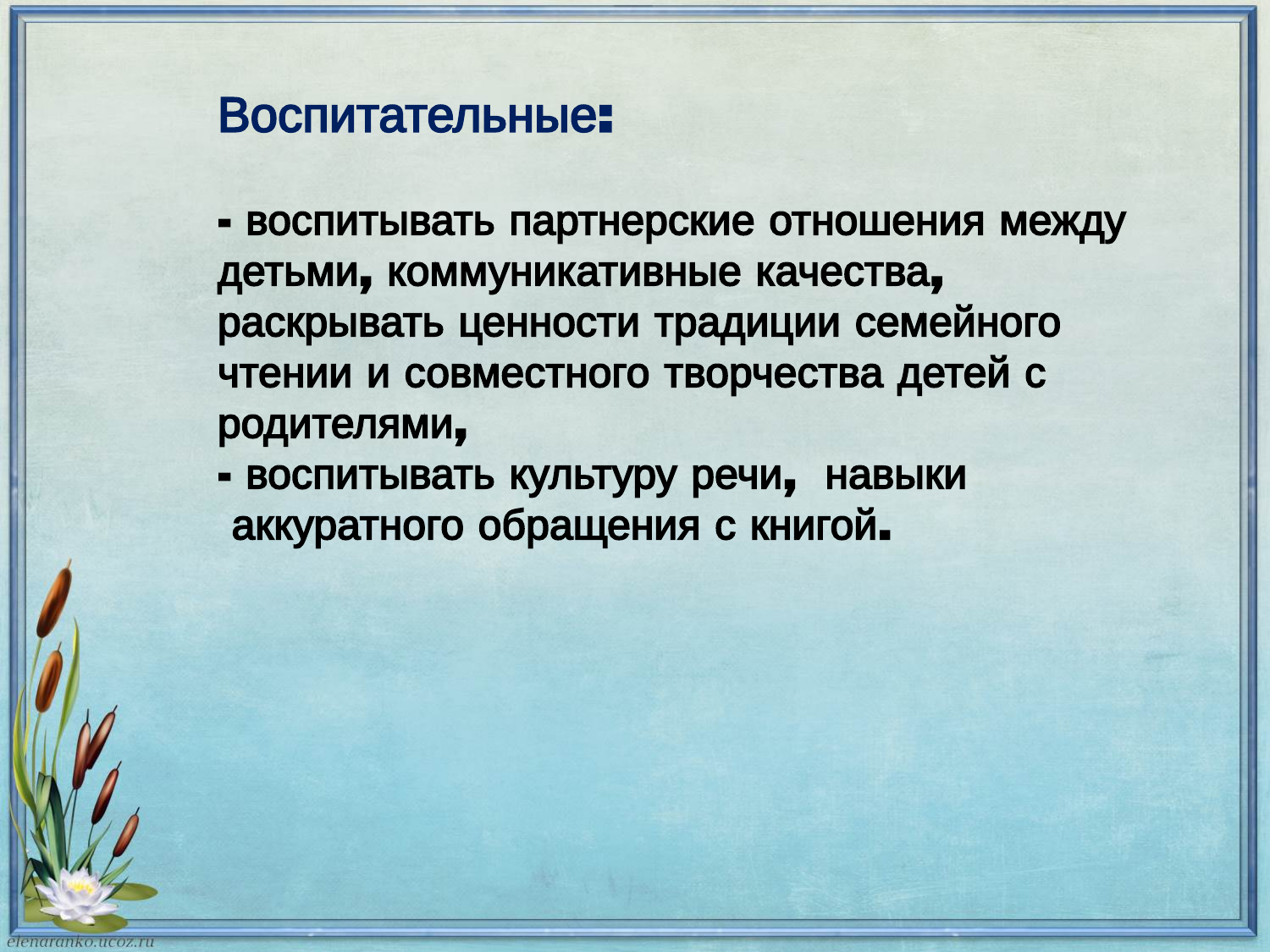

Воспитательные:

- воспитывать партнерские отношения между детьми, коммуникативные качества, раскрывать ценности традиции семейного чтении и совместного творчества детей с родителями,
- воспитывать культуру речи,  навыки  аккуратного обращения с книгой.